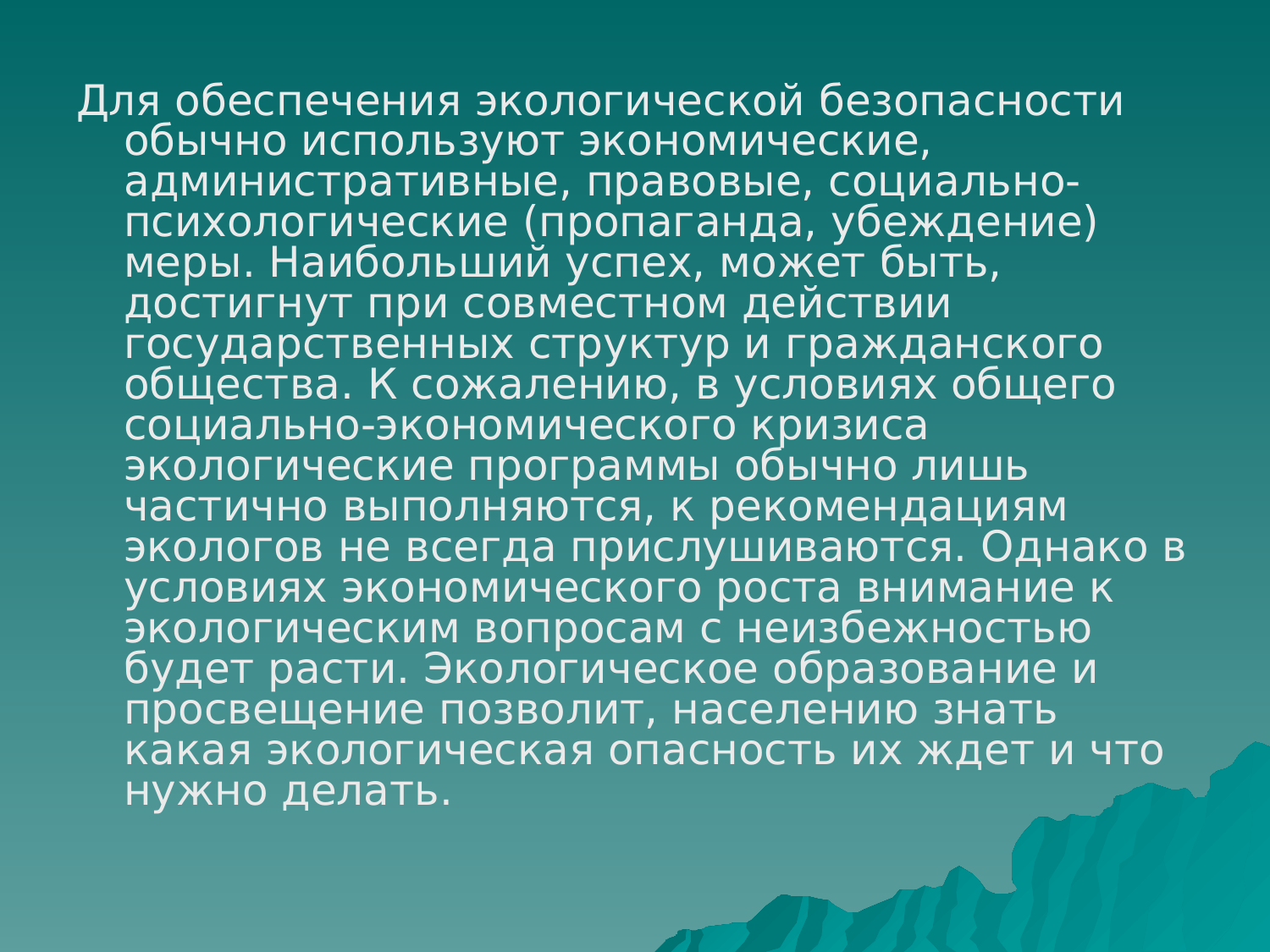

Для обеспечения экологической безопасности обычно используют экономические, административные, правовые, социально-психологические (пропаганда, убеждение) меры. Наибольший успех, может быть, достигнут при совместном действии государственных структур и гражданского общества. К сожалению, в условиях общего социально-экономического кризиса экологические программы обычно лишь частично выполняются, к рекомендациям экологов не всегда прислушиваются. Однако в условиях экономического роста внимание к экологическим вопросам с неизбежностью будет расти. Экологическое образование и просвещение позволит, населению знать какая экологическая опасность их ждет и что нужно делать.